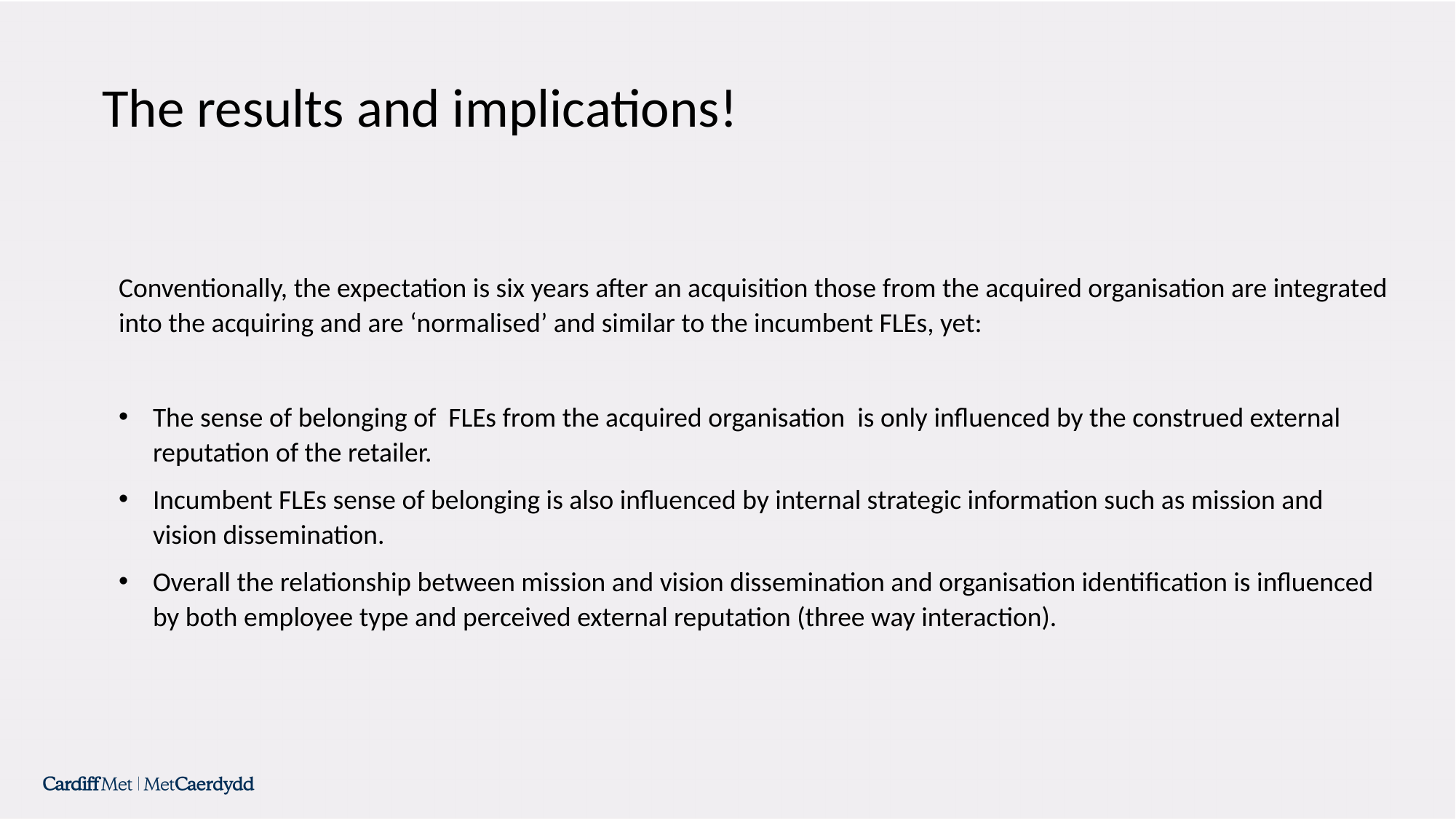

# The results and implications!

Conventionally, the expectation is six years after an acquisition those from the acquired organisation are integrated into the acquiring and are ‘normalised’ and similar to the incumbent FLEs, yet:

The sense of belonging of  FLEs from the acquired organisation  is only influenced by the construed external reputation of the retailer.
Incumbent FLEs sense of belonging is also influenced by internal strategic information such as mission and vision dissemination.
Overall the relationship between mission and vision dissemination and organisation identification is influenced by both employee type and perceived external reputation (three way interaction).